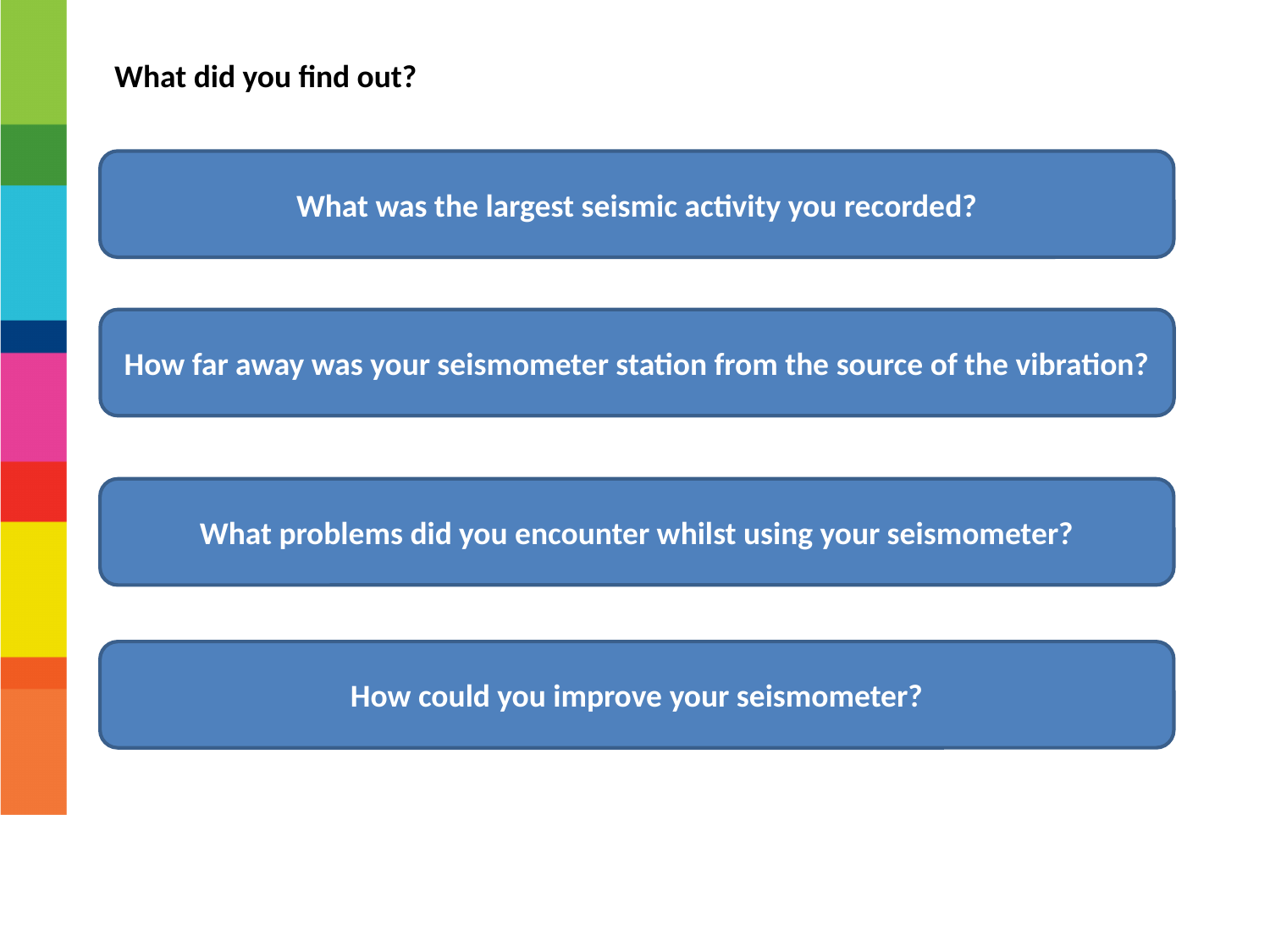

What did you find out?
What was the largest seismic activity you recorded?
How far away was your seismometer station from the source of the vibration?
What problems did you encounter whilst using your seismometer?
How could you improve your seismometer?